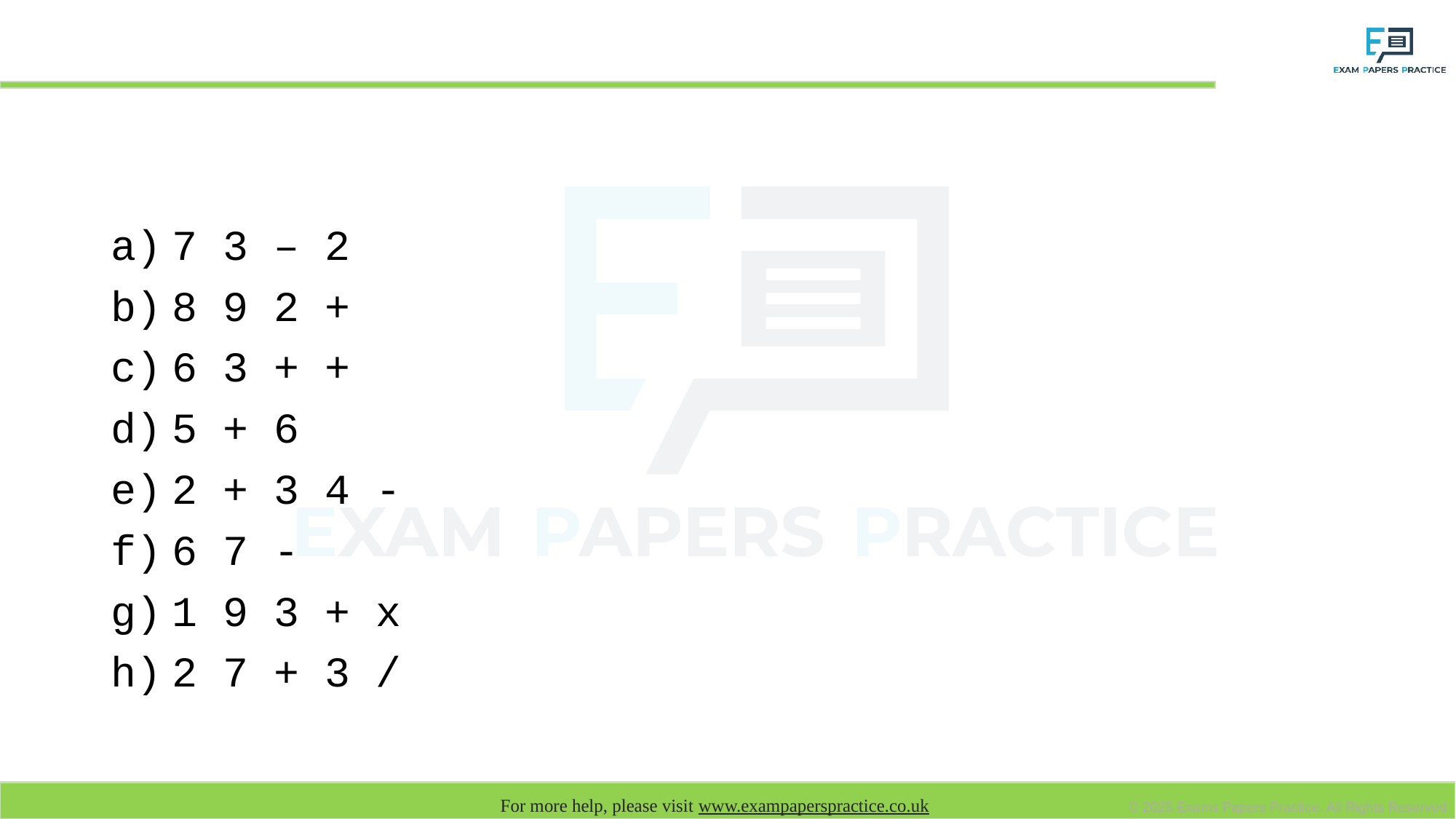

# Valid or invalid RPN?
7 3 – 2
8 9 2 +
6 3 + +
5 + 6
2 + 3 4 -
6 7 -
1 9 3 + x
2 7 + 3 /